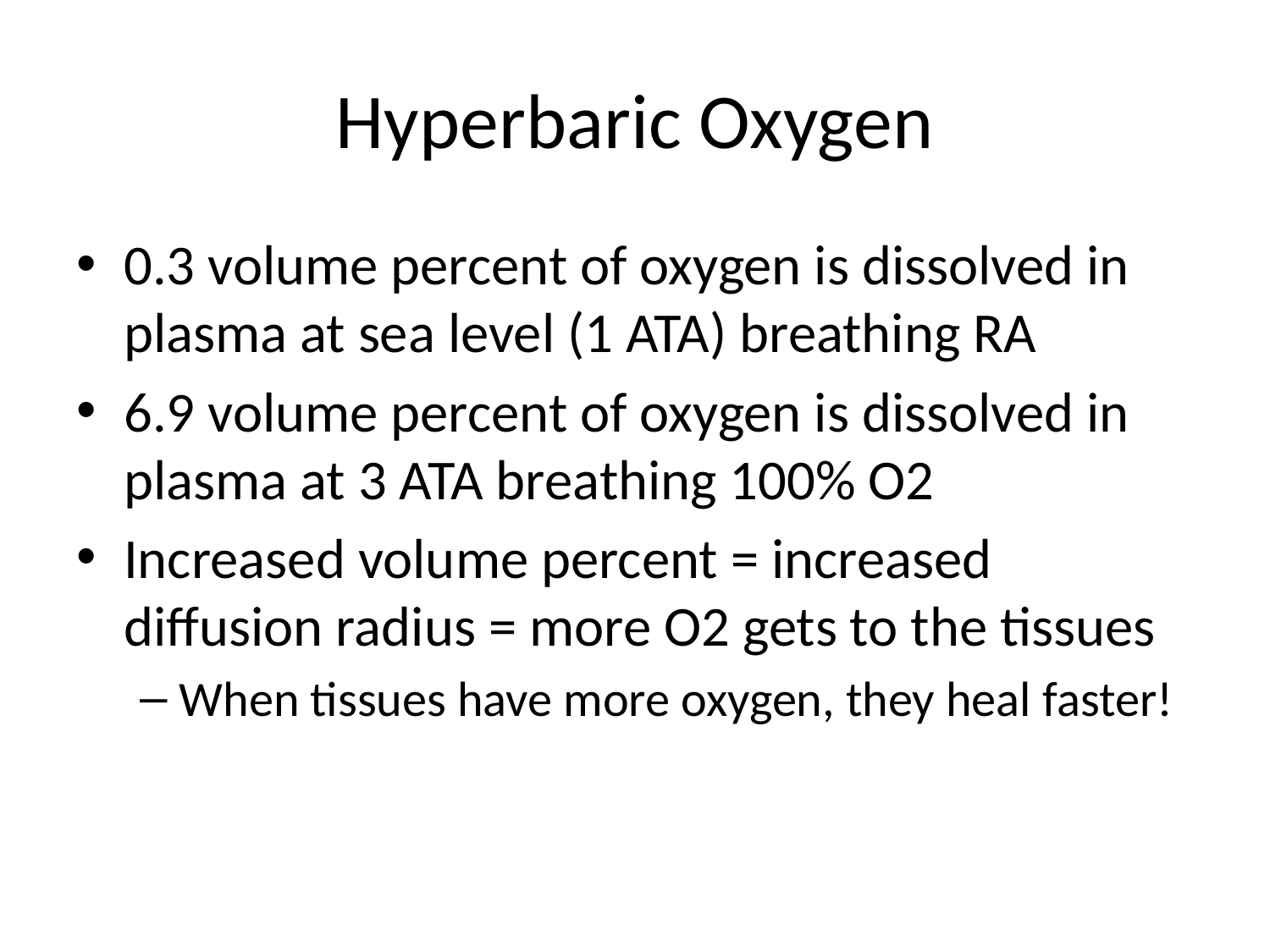

# Hyperbaric Oxygen
0.3 volume percent of oxygen is dissolved in plasma at sea level (1 ATA) breathing RA
6.9 volume percent of oxygen is dissolved in plasma at 3 ATA breathing 100% O2
Increased volume percent = increased diffusion radius = more O2 gets to the tissues
When tissues have more oxygen, they heal faster!